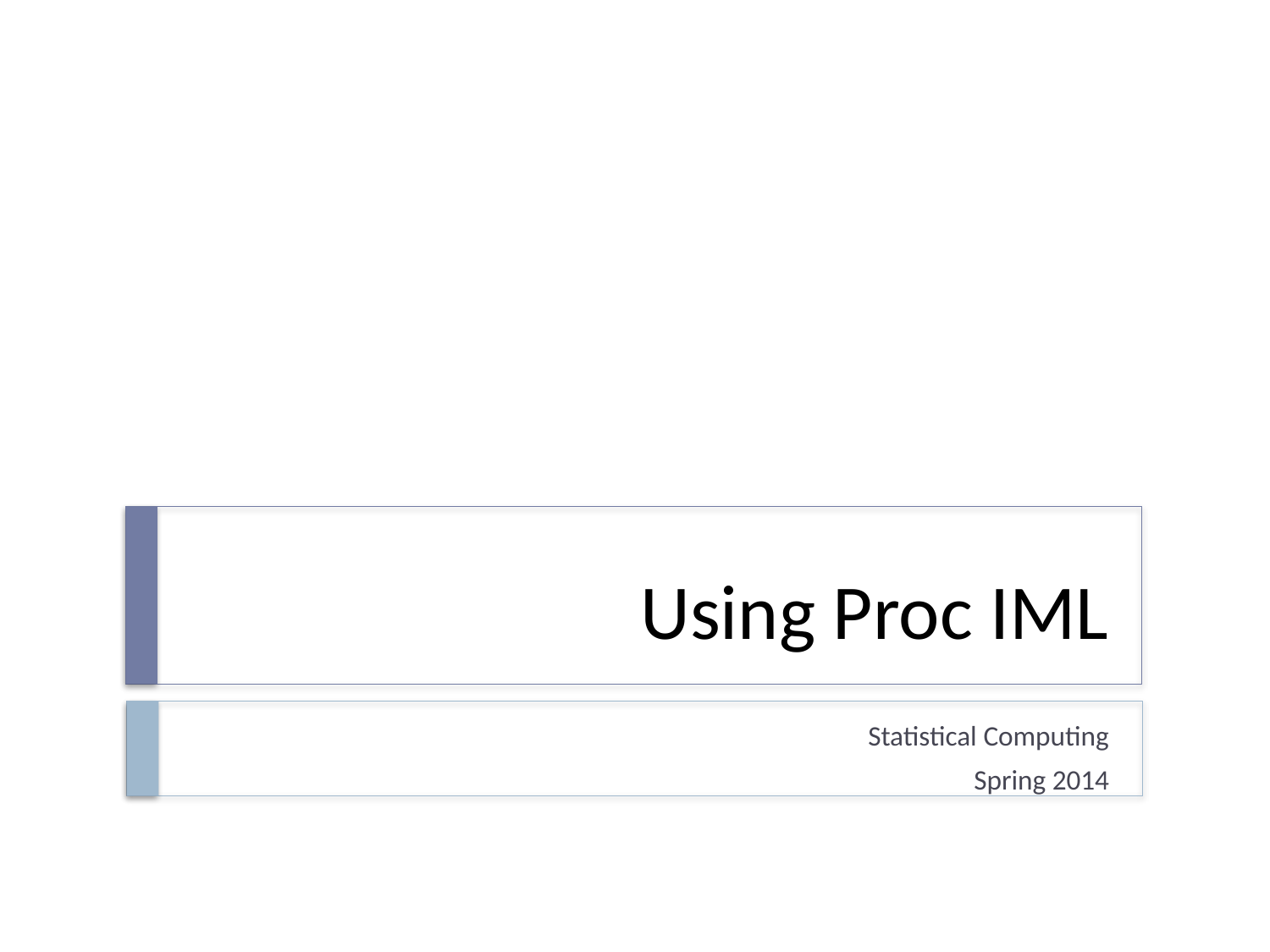

# Using Proc IML
Statistical Computing
Spring 2014